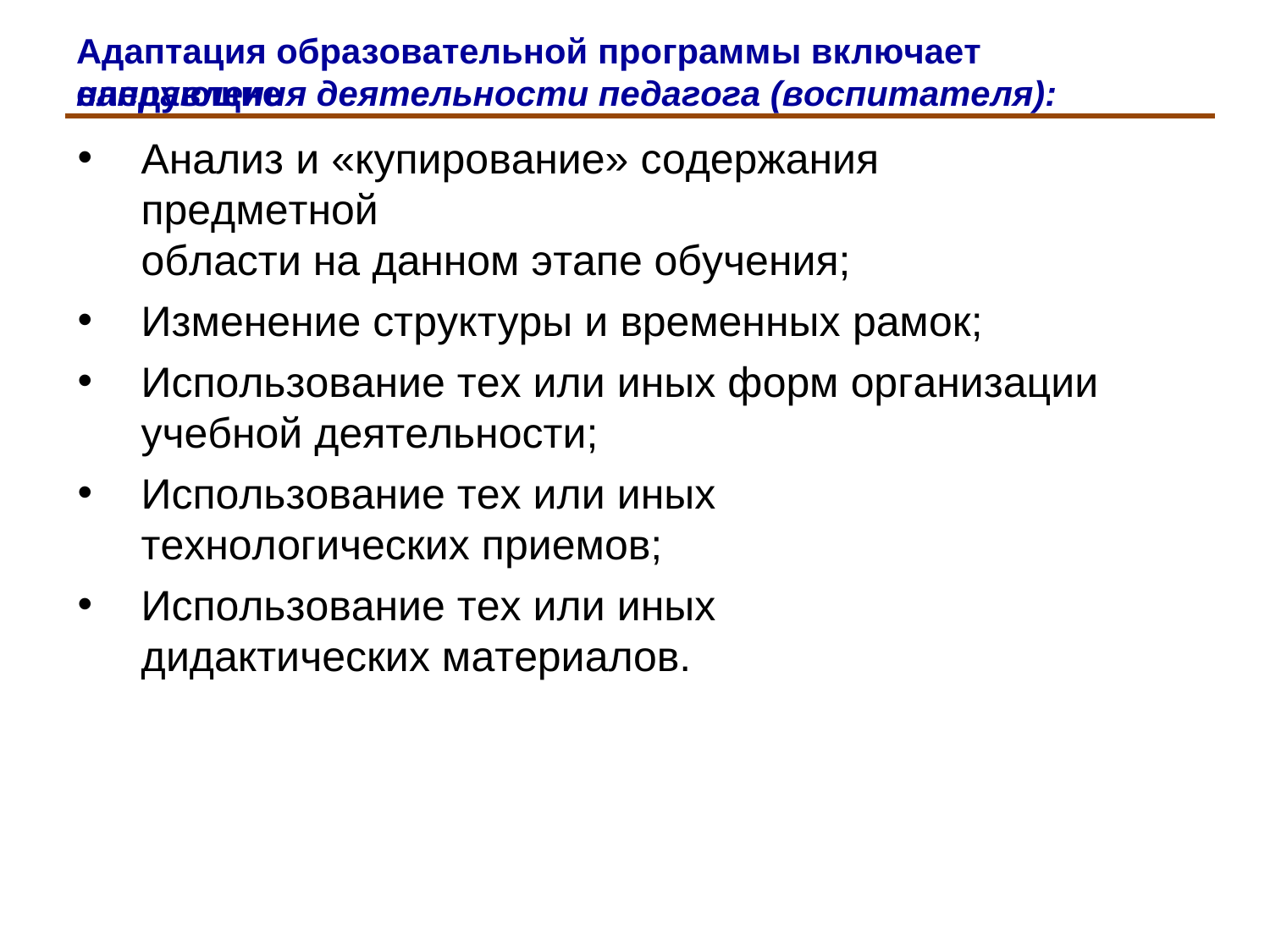

Адаптация образовательной программы включает следующие
направления деятельности педагога (воспитателя):
Анализ и «купирование» содержания предметной
области на данном этапе обучения;
Изменение структуры и временных рамок;
Использование тех или иных форм организации
учебной деятельности;
Использование тех или иных технологических приемов;
Использование тех или иных дидактических материалов.